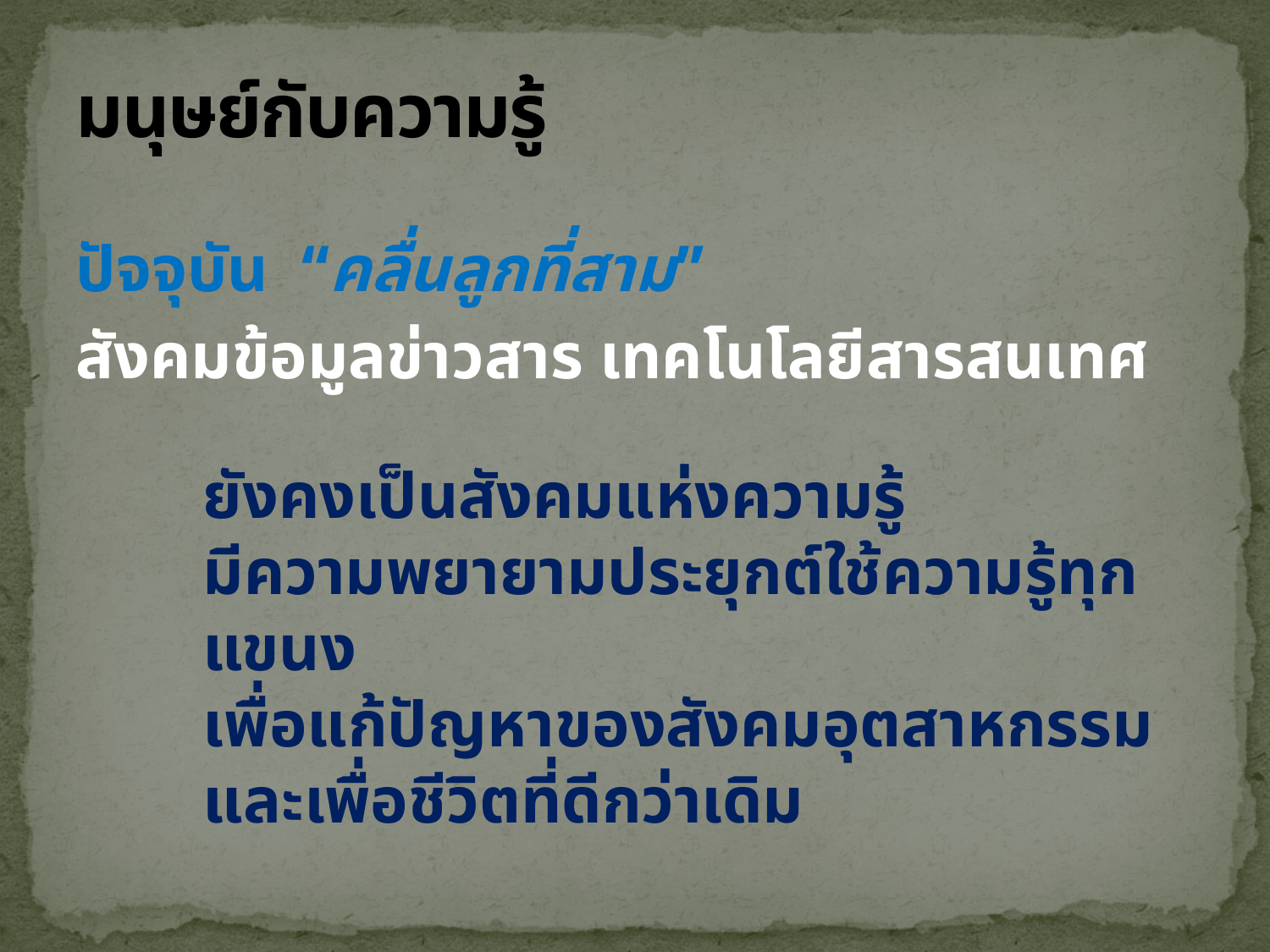

# มนุษย์กับความรู้
ปัจจุบัน  “คลื่นลูกที่สาม”
สังคมข้อมูลข่าวสาร เทคโนโลยีสารสนเทศ

	ยังคงเป็นสังคมแห่งความรู้
	มีความพยายามประยุกต์ใช้ความรู้ทุกแขนง
	เพื่อแก้ปัญหาของสังคมอุตสาหกรรม
	และเพื่อชีวิตที่ดีกว่าเดิม